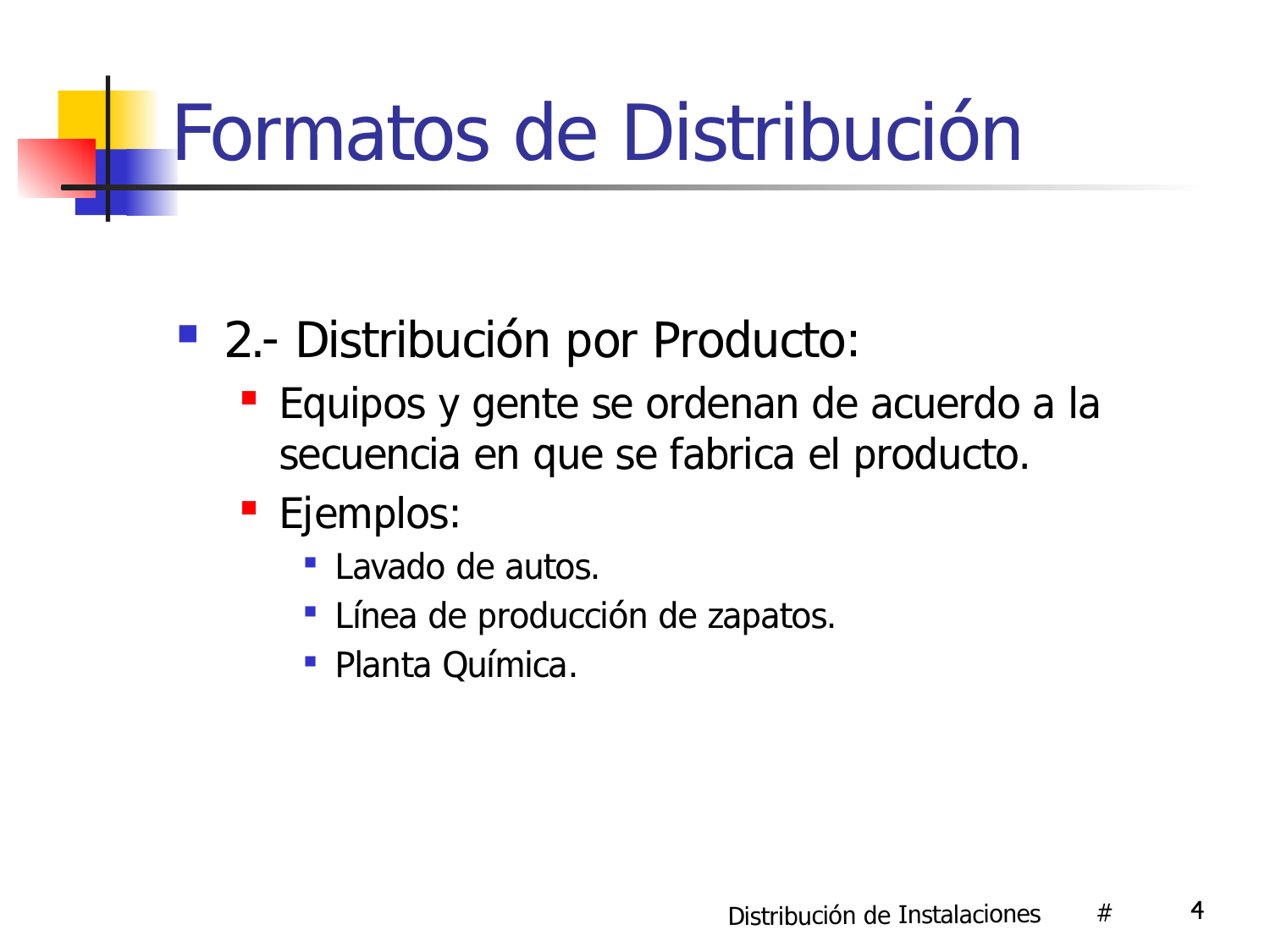

# Formatos de Distribución

2.- Distribución por Producto:
Equipos y gente se ordenan de acuerdo a la secuencia en que se fabrica el producto.
Ejemplos:
Lavado de autos.
Línea de producción de zapatos.
Planta Química.
4
Distribución de Instalaciones       #